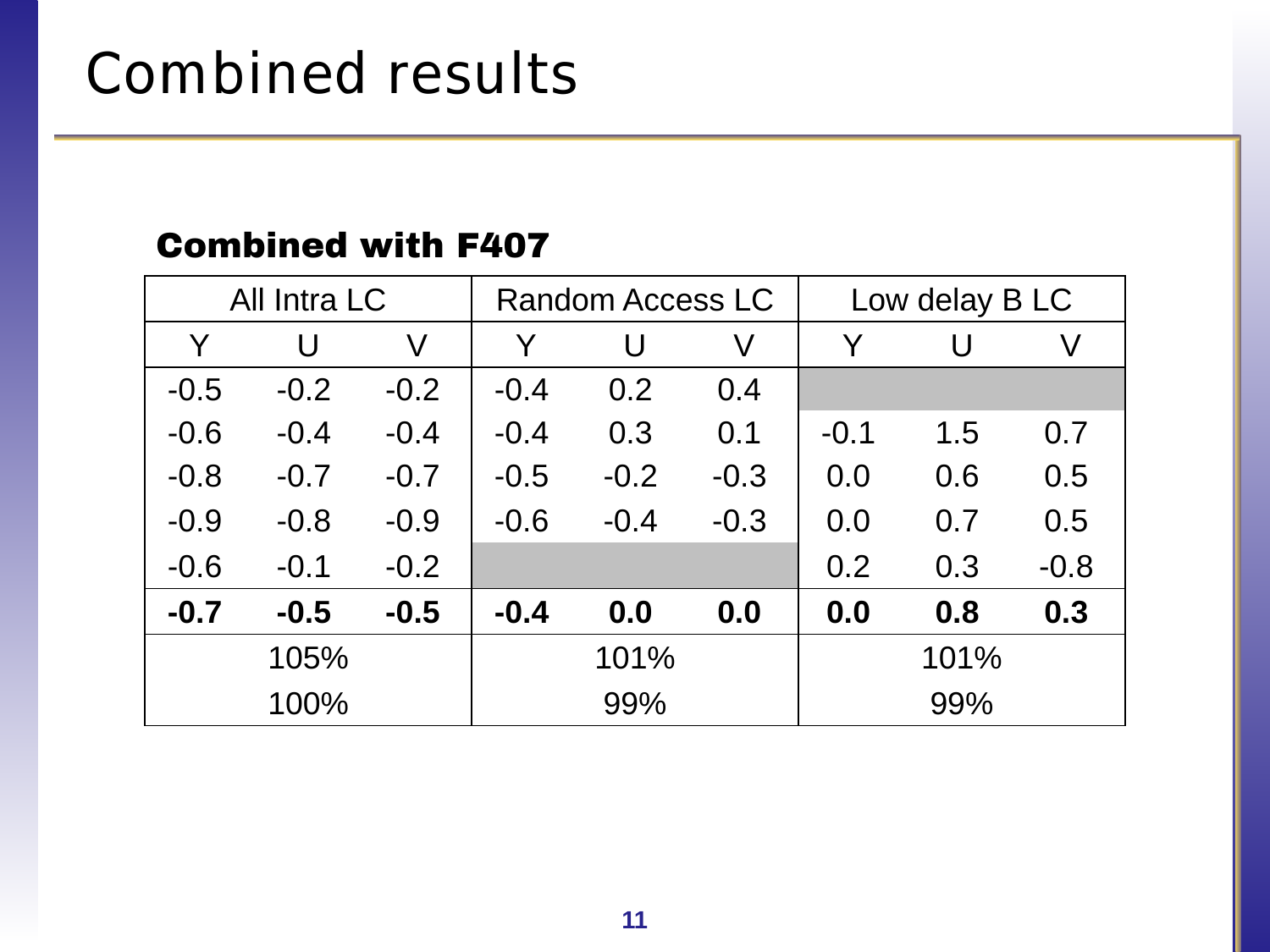

# Combined results
Combined with F407
| All Intra LC |  |  | Random Access LC |  |  | Low delay B LC |  |  |
| --- | --- | --- | --- | --- | --- | --- | --- | --- |
| Y | U | V | Y | U | V | Y | U | V |
| -0.5 | -0.2 | -0.2 | -0.4 | 0.2 | 0.4 |  |  |  |
| -0.6 | -0.4 | -0.4 | -0.4 | 0.3 | 0.1 | -0.1 | 1.5 | 0.7 |
| -0.8 | -0.7 | -0.7 | -0.5 | -0.2 | -0.3 | 0.0 | 0.6 | 0.5 |
| -0.9 | -0.8 | -0.9 | -0.6 | -0.4 | -0.3 | 0.0 | 0.7 | 0.5 |
| -0.6 | -0.1 | -0.2 |  |  |  | 0.2 | 0.3 | -0.8 |
| -0.7 | -0.5 | -0.5 | -0.4 | 0.0 | 0.0 | 0.0 | 0.8 | 0.3 |
| 105% |  |  | 101% |  |  | 101% |  |  |
| 100% |  |  | 99% |  |  | 99% |  |  |
11